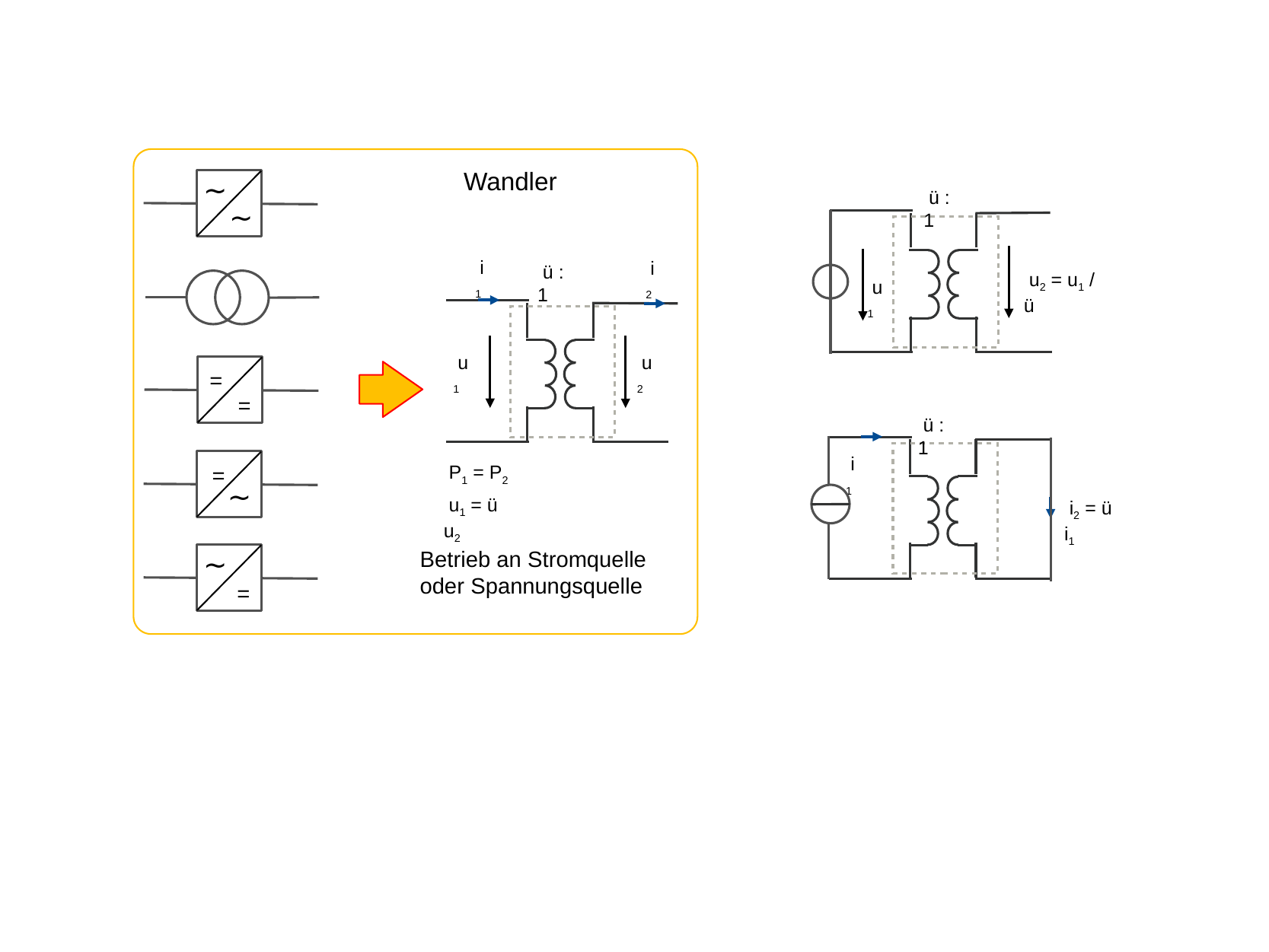

Wandler
∼

∼

i1
i2
ü : 1

u1
u2

=
=

P1 = P2
u1 = ü u2
=
∼

Betrieb an Stromquelle oder Spannungsquelle
∼

=

ü : 1

u2 = u1 / ü

u1

ü : 1

i1

i2 = ü i1